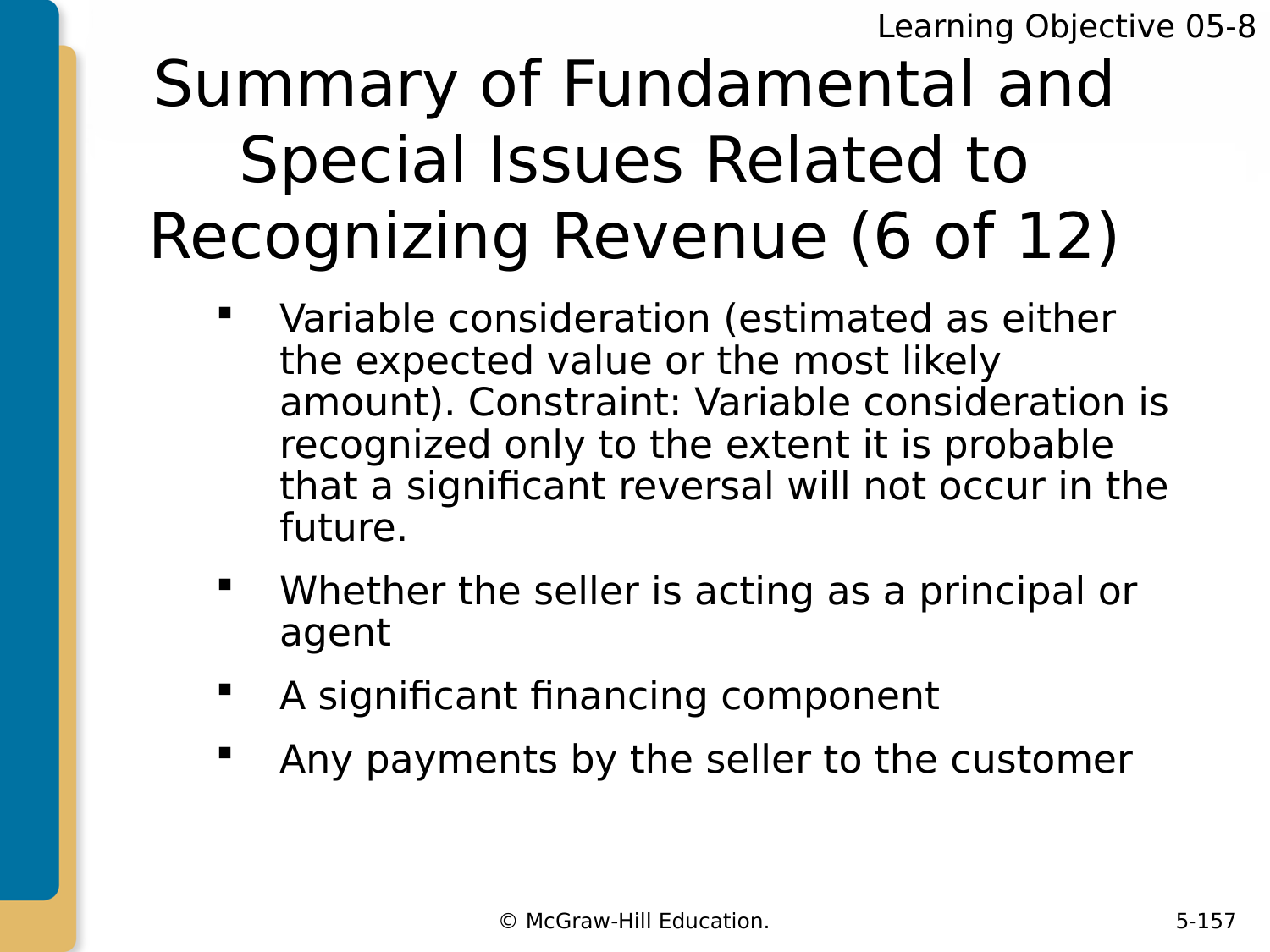

Learning Objective 05-8
# Summary of Fundamental and Special Issues Related to Recognizing Revenue (6 of 12)
Variable consideration (estimated as either the expected value or the most likely amount). Constraint: Variable consideration is recognized only to the extent it is probable that a significant reversal will not occur in the future.
Whether the seller is acting as a principal or agent
A significant financing component
Any payments by the seller to the customer